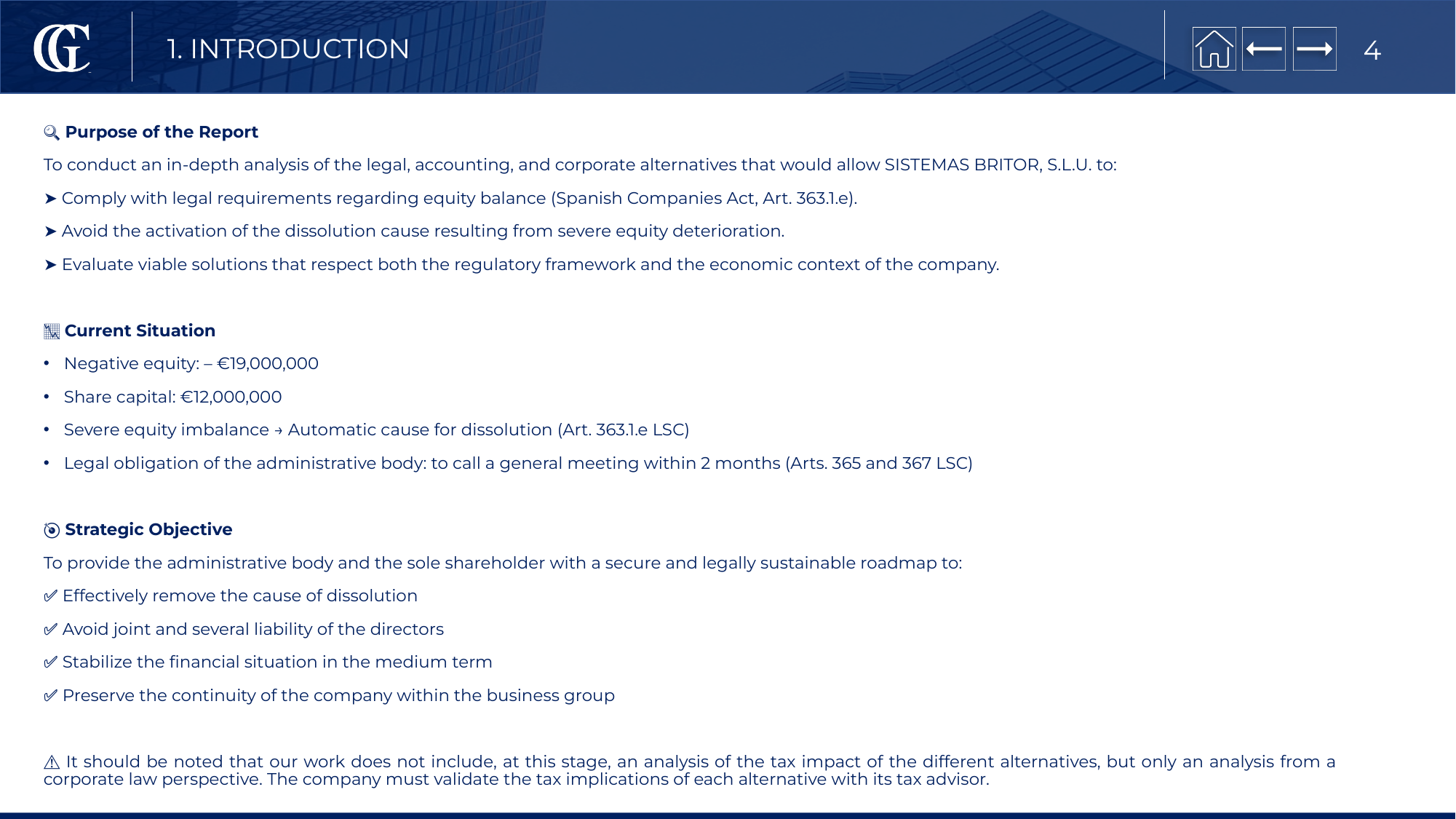

1. INTRODUCTION
🔍 Purpose of the Report
To conduct an in-depth analysis of the legal, accounting, and corporate alternatives that would allow SISTEMAS BRITOR, S.L.U. to:
➤ Comply with legal requirements regarding equity balance (Spanish Companies Act, Art. 363.1.e).
➤ Avoid the activation of the dissolution cause resulting from severe equity deterioration.
➤ Evaluate viable solutions that respect both the regulatory framework and the economic context of the company.

📉 Current Situation
Negative equity: – €19,000,000
Share capital: €12,000,000
Severe equity imbalance → Automatic cause for dissolution (Art. 363.1.e LSC)
Legal obligation of the administrative body: to call a general meeting within 2 months (Arts. 365 and 367 LSC)

🎯 Strategic Objective
To provide the administrative body and the sole shareholder with a secure and legally sustainable roadmap to:
✅ Effectively remove the cause of dissolution
✅ Avoid joint and several liability of the directors
✅ Stabilize the financial situation in the medium term
✅ Preserve the continuity of the company within the business group

⚠️ It should be noted that our work does not include, at this stage, an analysis of the tax impact of the different alternatives, but only an analysis from a corporate law perspective. The company must validate the tax implications of each alternative with its tax advisor.